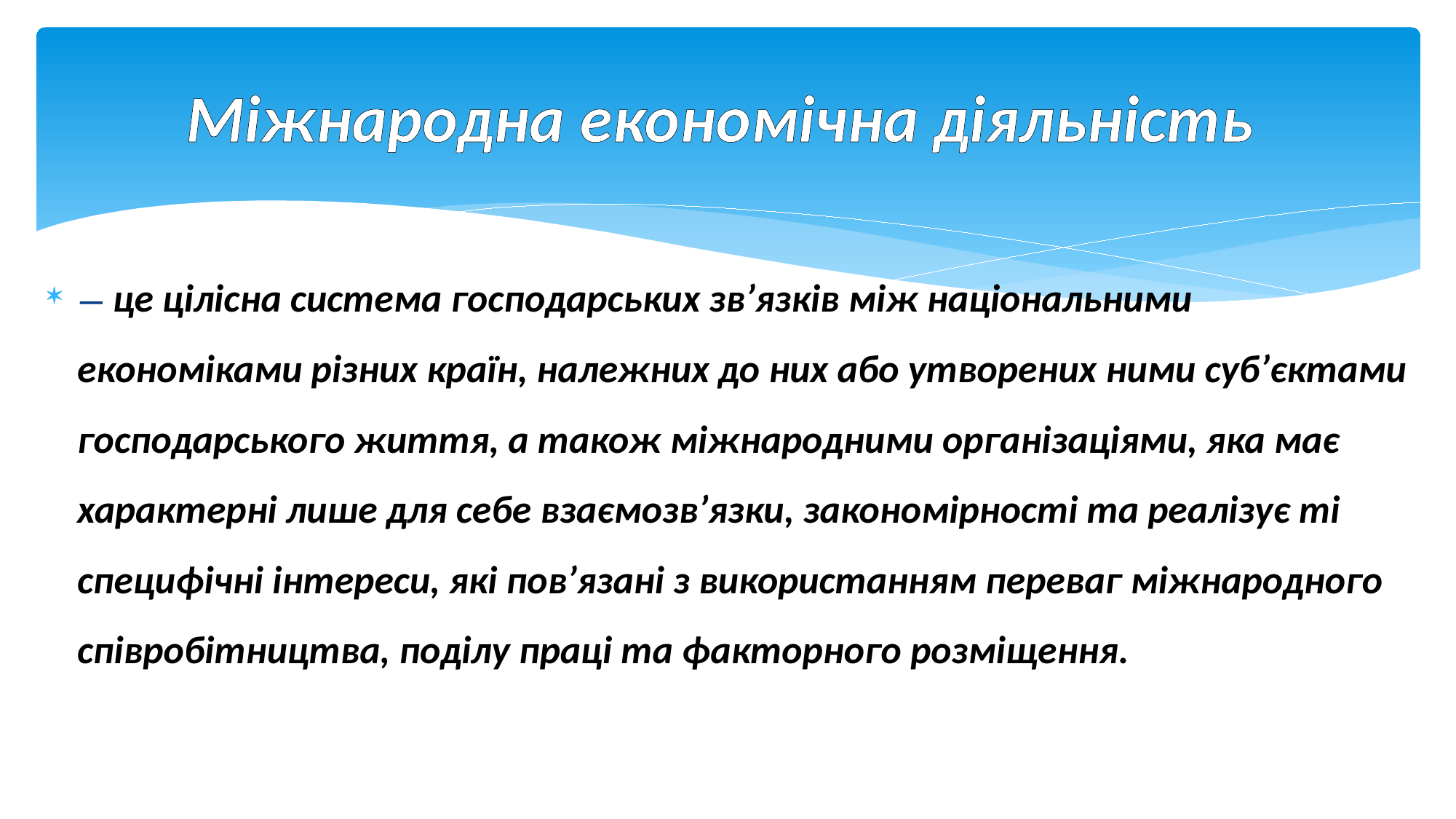

# Міжнародна економічна діяльність
— це цілісна система господарських зв’язків між національними економіками різних країн, належних до них або утворених ними суб’єктами господарського життя, а також міжнародними організаціями, яка має характерні лише для себе взаємозв’язки, закономірності та реалізує ті специфічні інтереси, які пов’язані з використанням переваг міжнародного співробітництва, поділу праці та факторного розміщення.